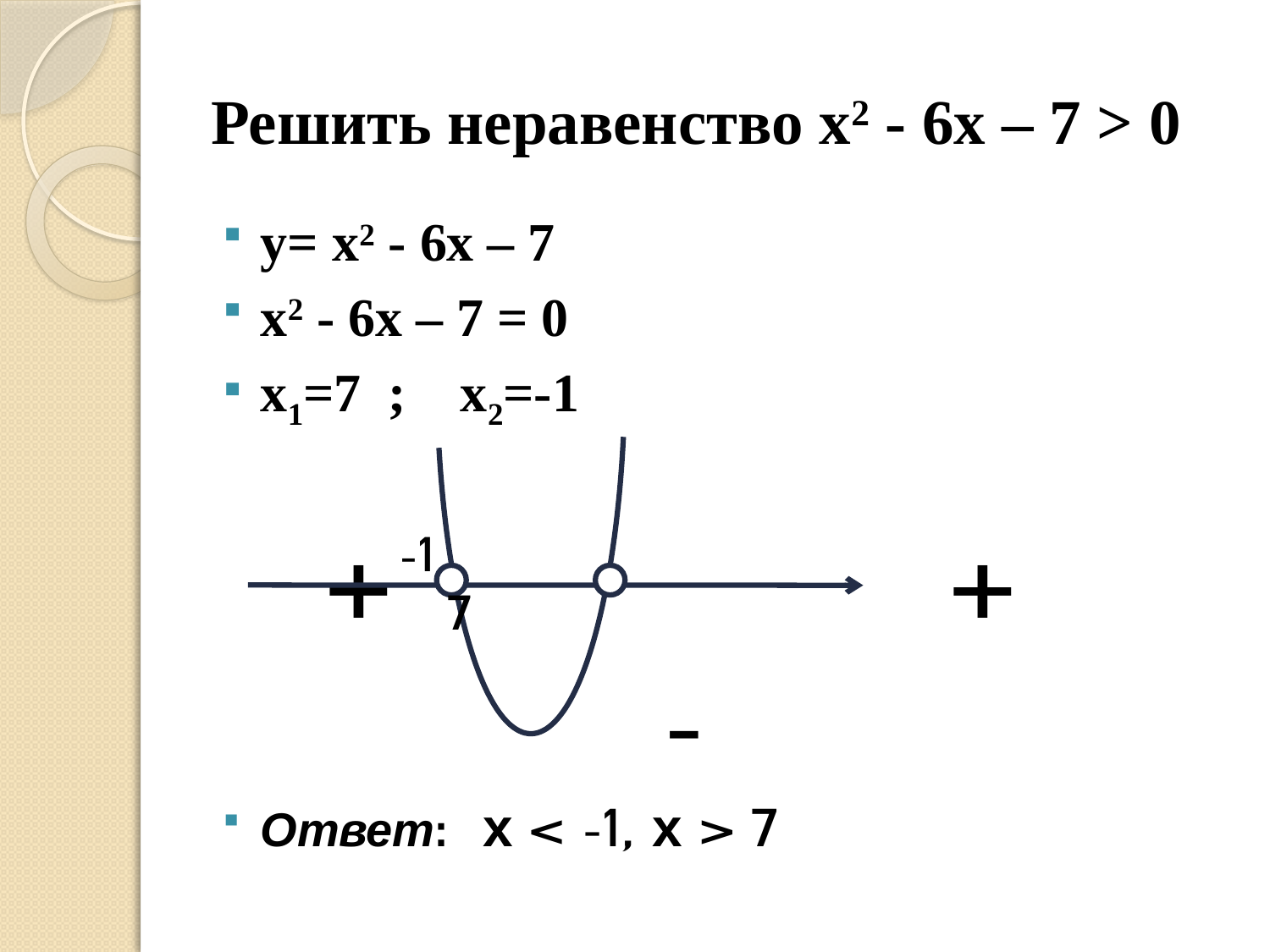

# Решить неравенство х2 - 6х – 7 > 0
у= х2 - 6х – 7
х2 - 6х – 7 = 0
х1=7  ;    х2=-1

      +                                +
                         -
Ответ:  х < -1, х > 7

-1                    7